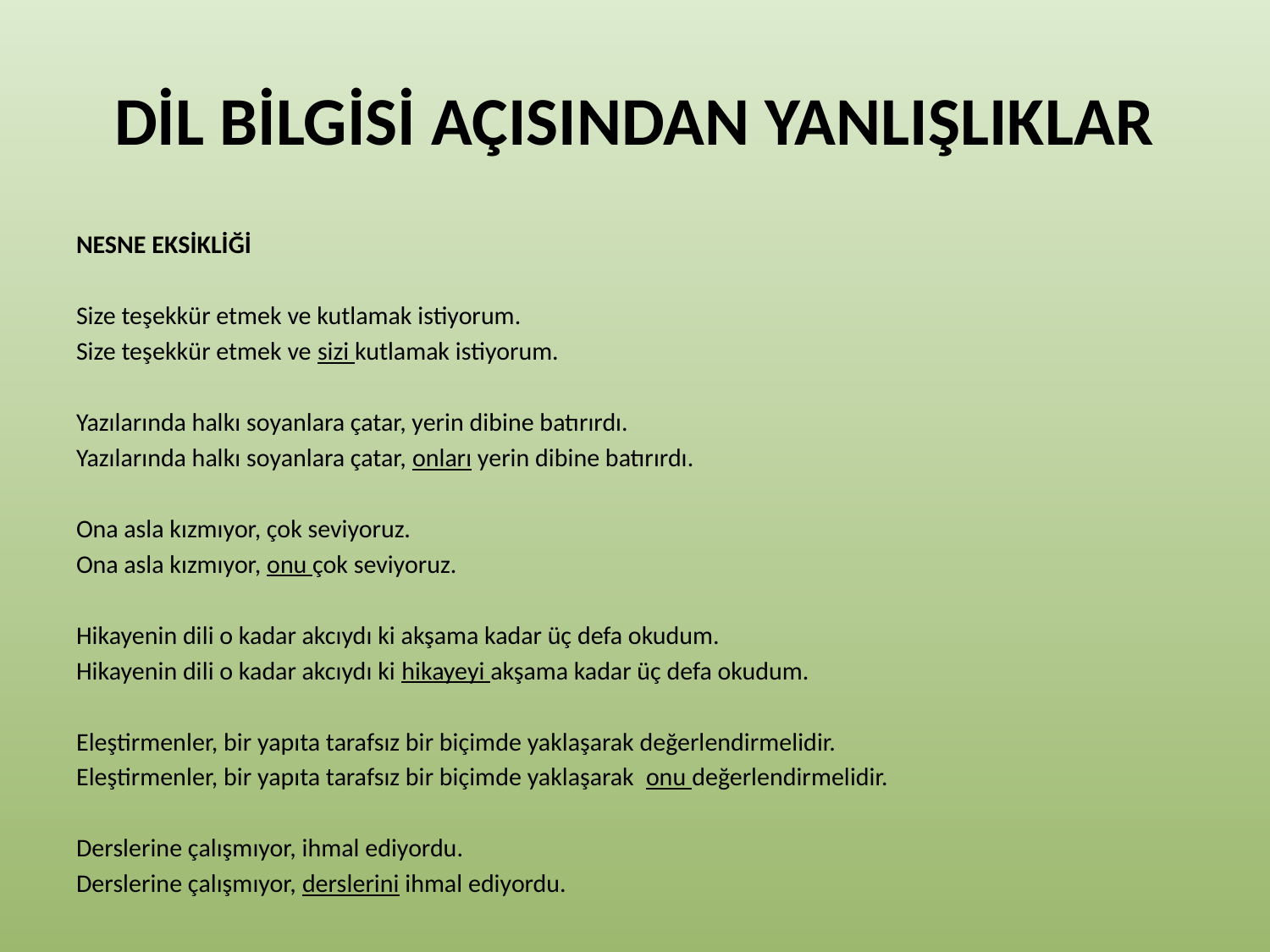

# DİL BİLGİSİ AÇISINDAN YANLIŞLIKLAR
NESNE EKSİKLİĞİ

Size teşekkür etmek ve kutlamak istiyorum.
Size teşekkür etmek ve sizi kutlamak istiyorum.

Yazılarında halkı soyanlara çatar, yerin dibine batırırdı.
Yazılarında halkı soyanlara çatar, onları yerin dibine batırırdı.

Ona asla kızmıyor, çok seviyoruz.
Ona asla kızmıyor, onu çok seviyoruz.

Hikayenin dili o kadar akcıydı ki akşama kadar üç defa okudum.
Hikayenin dili o kadar akcıydı ki hikayeyi akşama kadar üç defa okudum.

Eleştirmenler, bir yapıta tarafsız bir biçimde yaklaşarak değerlendirmelidir.
Eleştirmenler, bir yapıta tarafsız bir biçimde yaklaşarak  onu değerlendirmelidir.

Derslerine çalışmıyor, ihmal ediyordu.
Derslerine çalışmıyor, derslerini ihmal ediyordu.